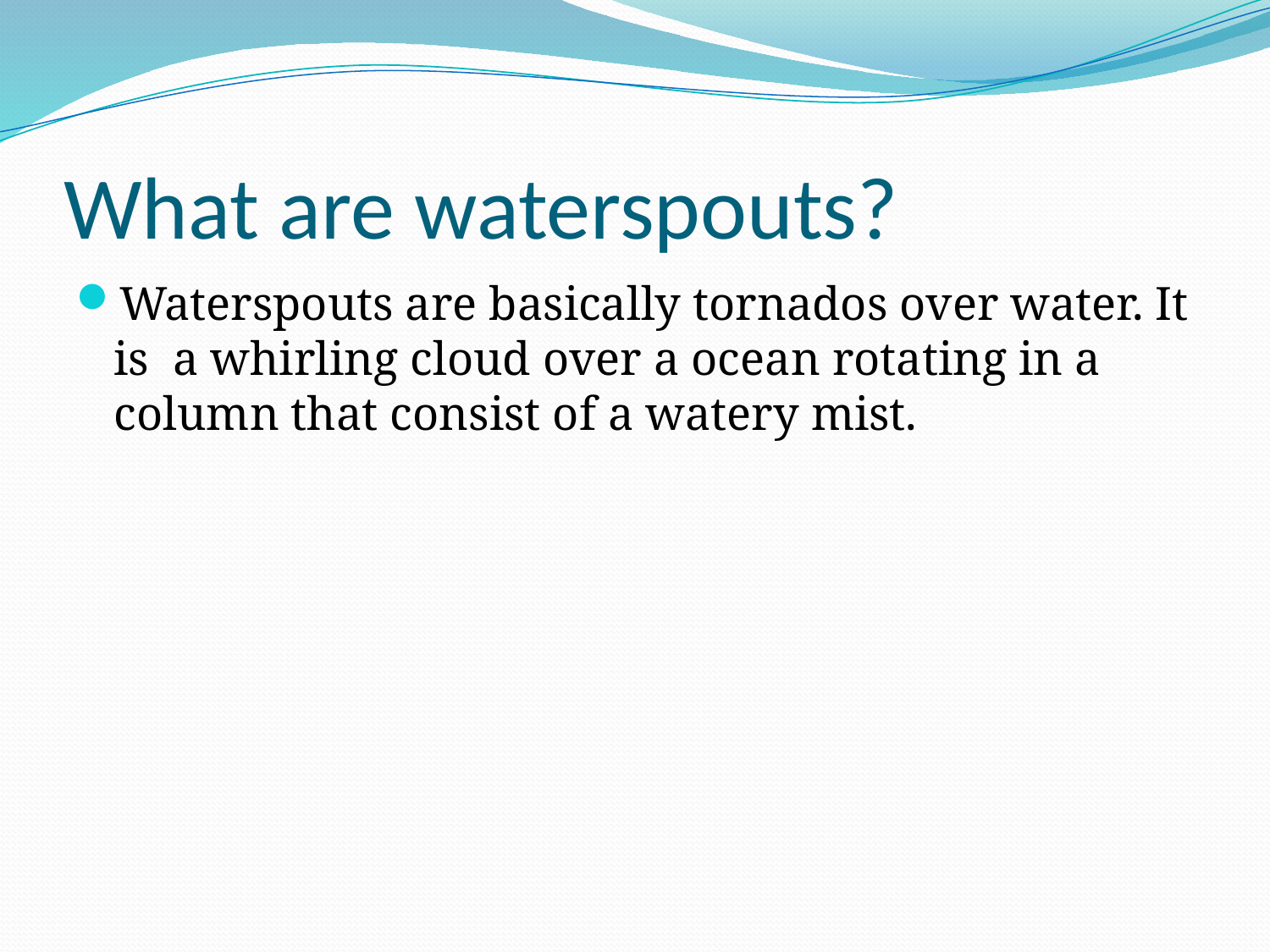

# What are waterspouts?
Waterspouts are basically tornados over water. It is  a whirling cloud over a ocean rotating in a column that consist of a watery mist.